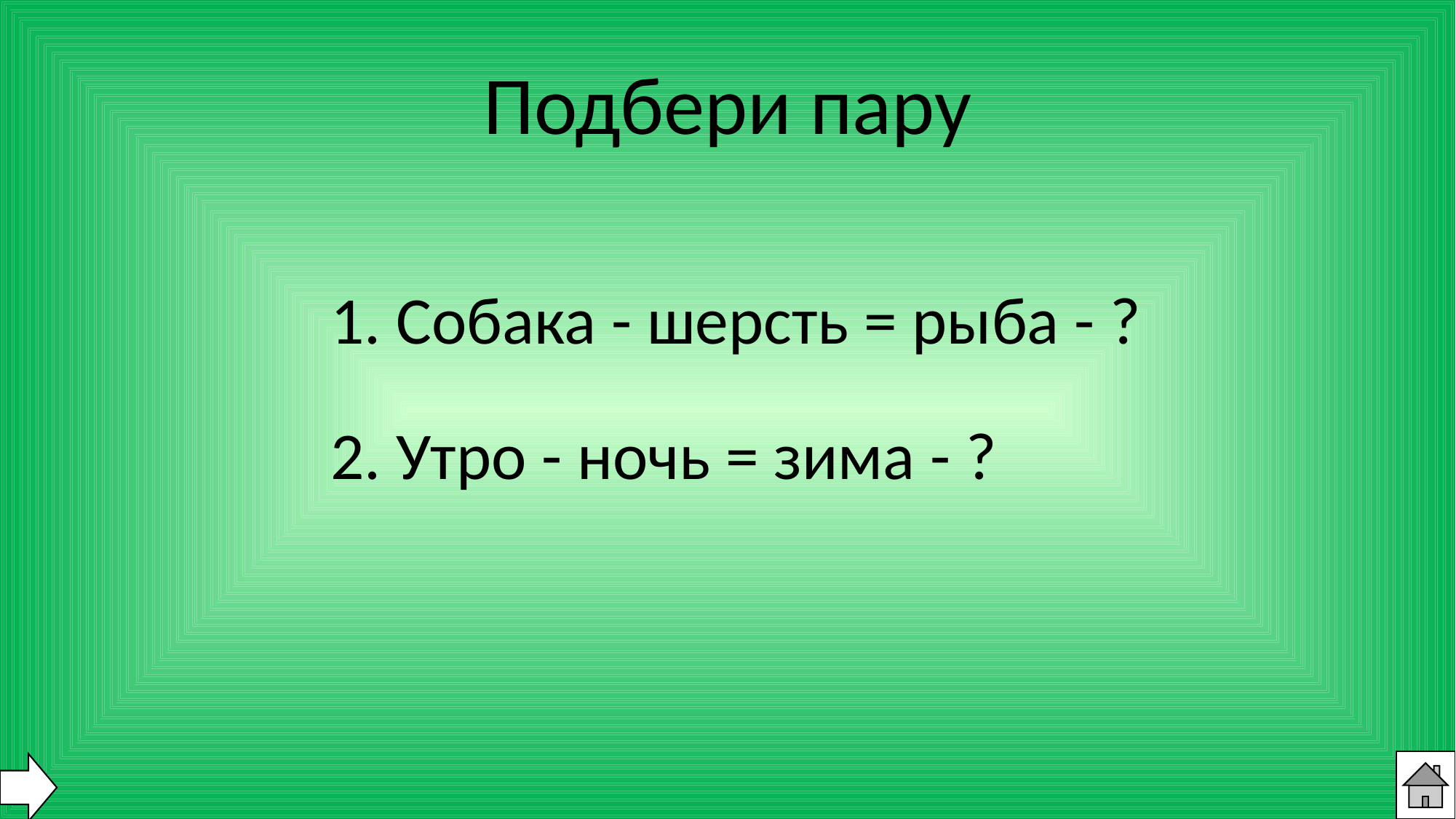

# Подбери пару
1. Собака - шерсть = рыба - ?
2. Утро - ночь = зима - ?